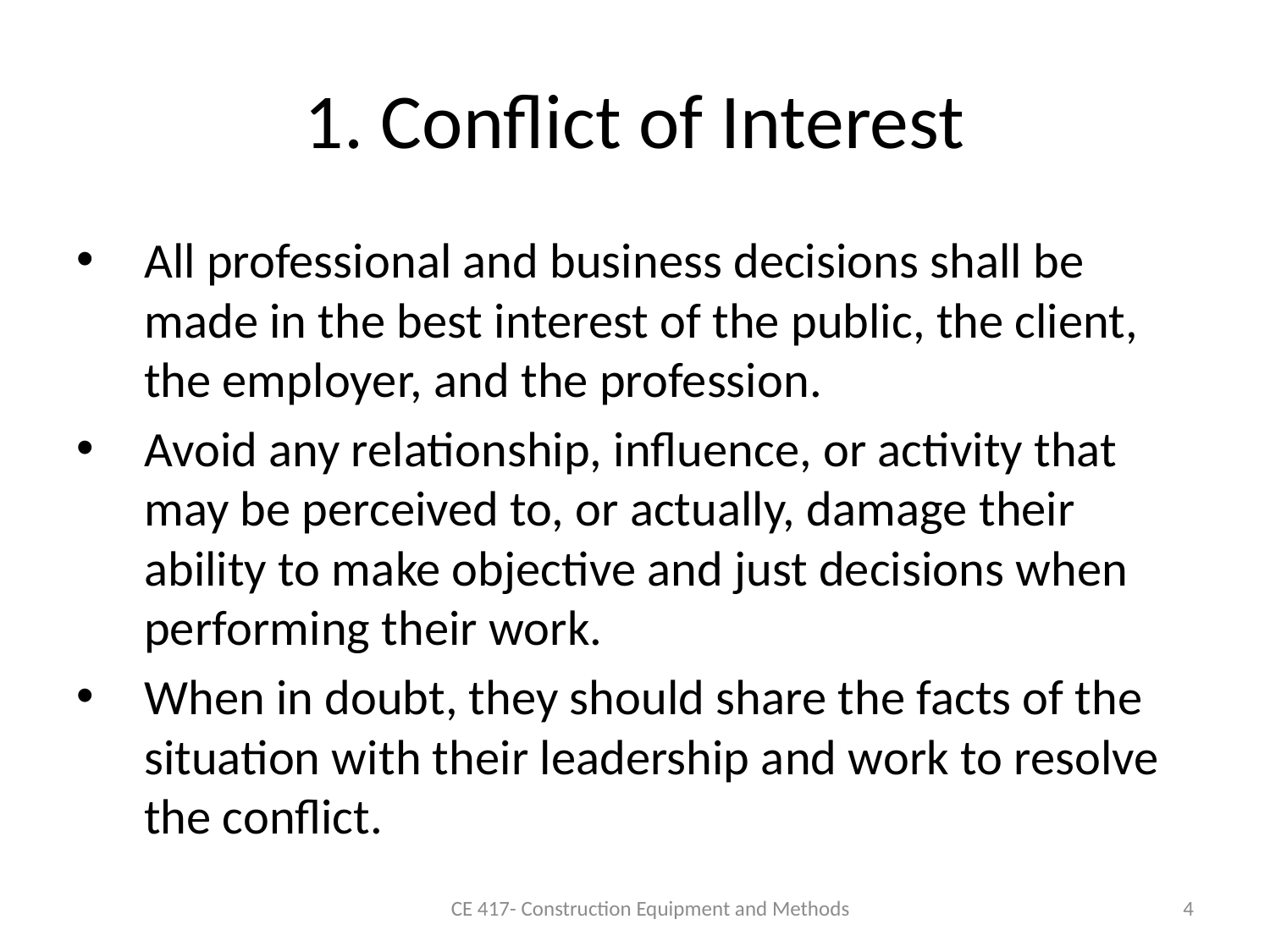

# 1. Conflict of Interest
All professional and business decisions shall be made in the best interest of the public, the client, the employer, and the profession.
Avoid any relationship, influence, or activity that may be perceived to, or actually, damage their ability to make objective and just decisions when performing their work.
When in doubt, they should share the facts of the situation with their leadership and work to resolve the conflict.
CE 417- Construction Equipment and Methods
4